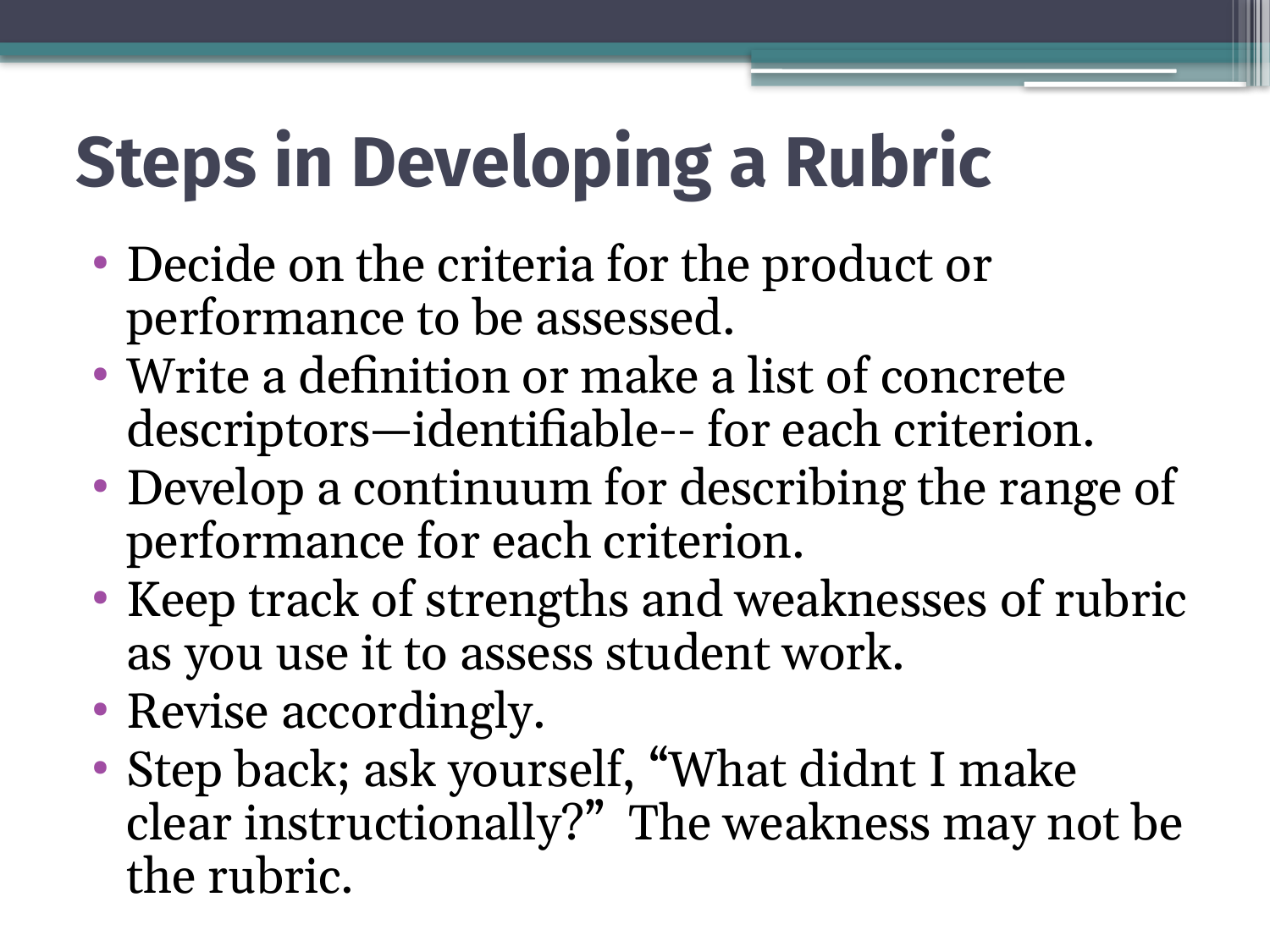

# Steps in Developing a Rubric
Decide on the criteria for the product or performance to be assessed.
Write a definition or make a list of concrete descriptors—identifiable-- for each criterion.
Develop a continuum for describing the range of performance for each criterion.
Keep track of strengths and weaknesses of rubric as you use it to assess student work.
Revise accordingly.
Step back; ask yourself, “What didnt I make clear instructionally?”  The weakness may not be the rubric.